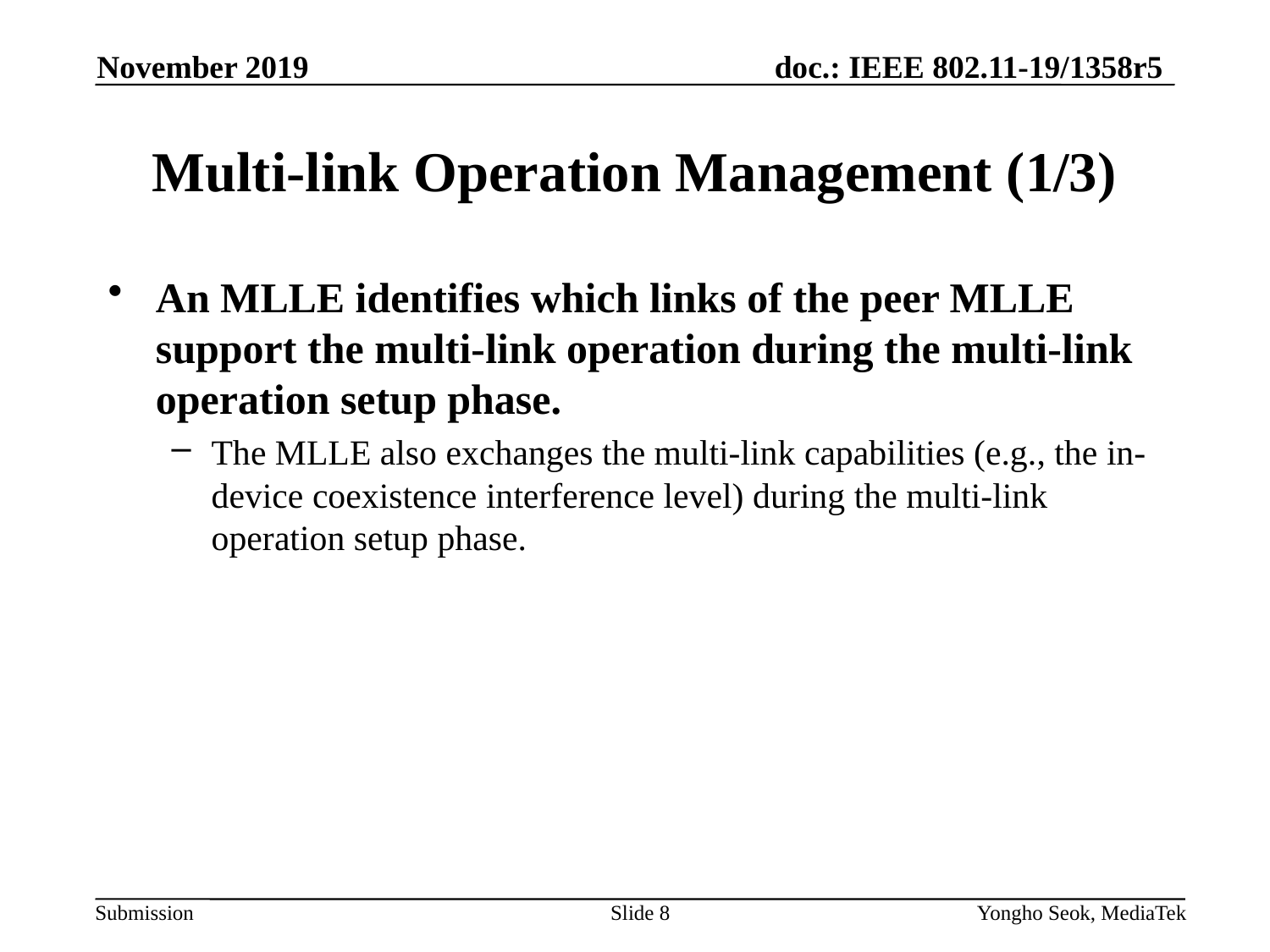

November 2019
# Multi-link Operation Management (1/3)
An MLLE identifies which links of the peer MLLE support the multi-link operation during the multi-link operation setup phase.
The MLLE also exchanges the multi-link capabilities (e.g., the in-device coexistence interference level) during the multi-link operation setup phase.

Slide 8
Yongho Seok, MediaTek